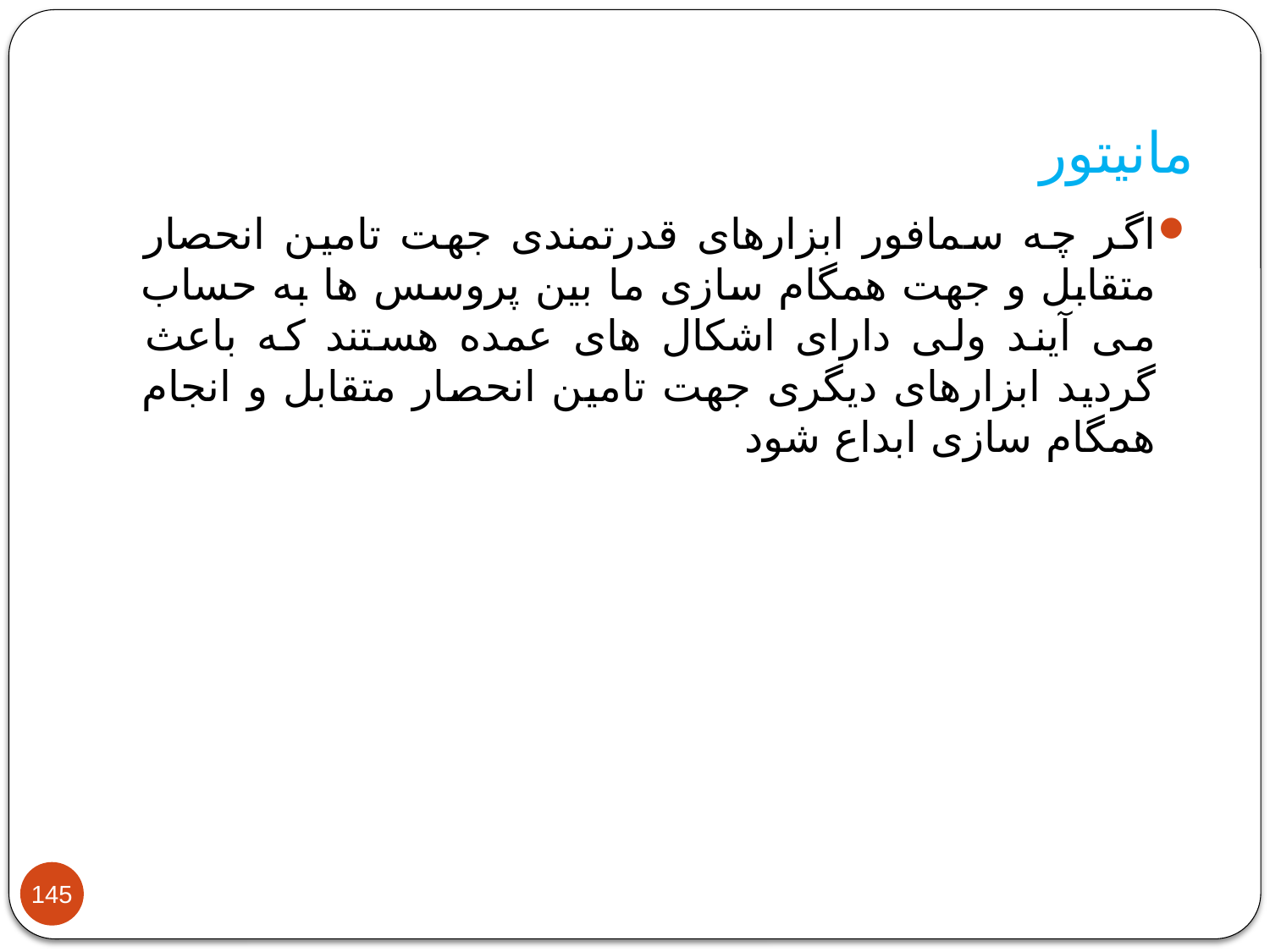

# مانیتور
اگر چه سمافور ابزارهای قدرتمندی جهت تامین انحصار متقابل و جهت همگام سازی ما بین پروسس ها به حساب می آیند ولی دارای اشکال های عمده هستند که باعث گردید ابزارهای دیگری جهت تامین انحصار متقابل و انجام همگام سازی ابداع شود
145